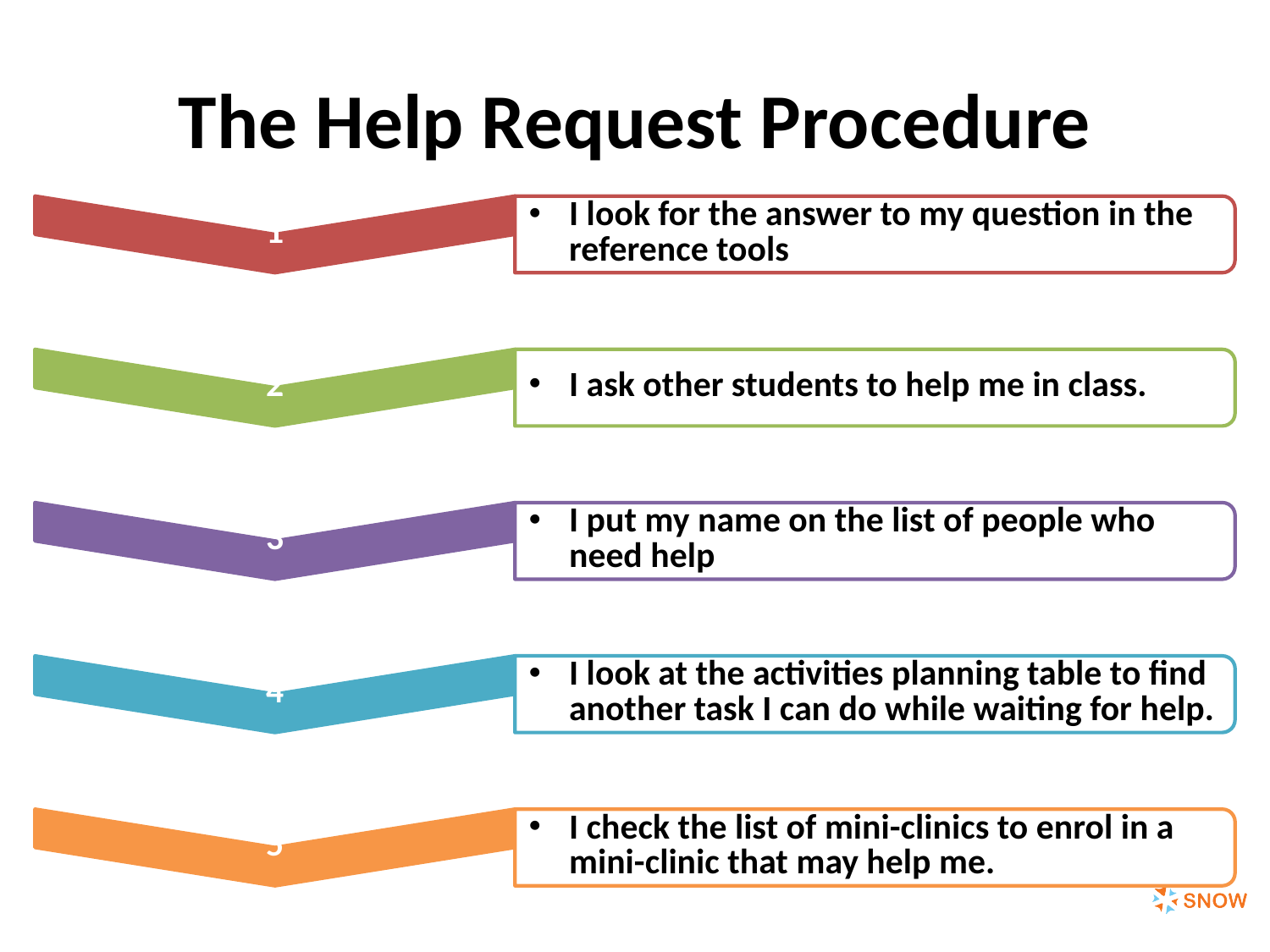

# The Help Request Procedure
1
I look for the answer to my question in the reference tools
2
I ask other students to help me in class.
3
I put my name on the list of people who need help
4
I look at the activities planning table to find another task I can do while waiting for help.
5
I check the list of mini-clinics to enrol in a mini-clinic that may help me.